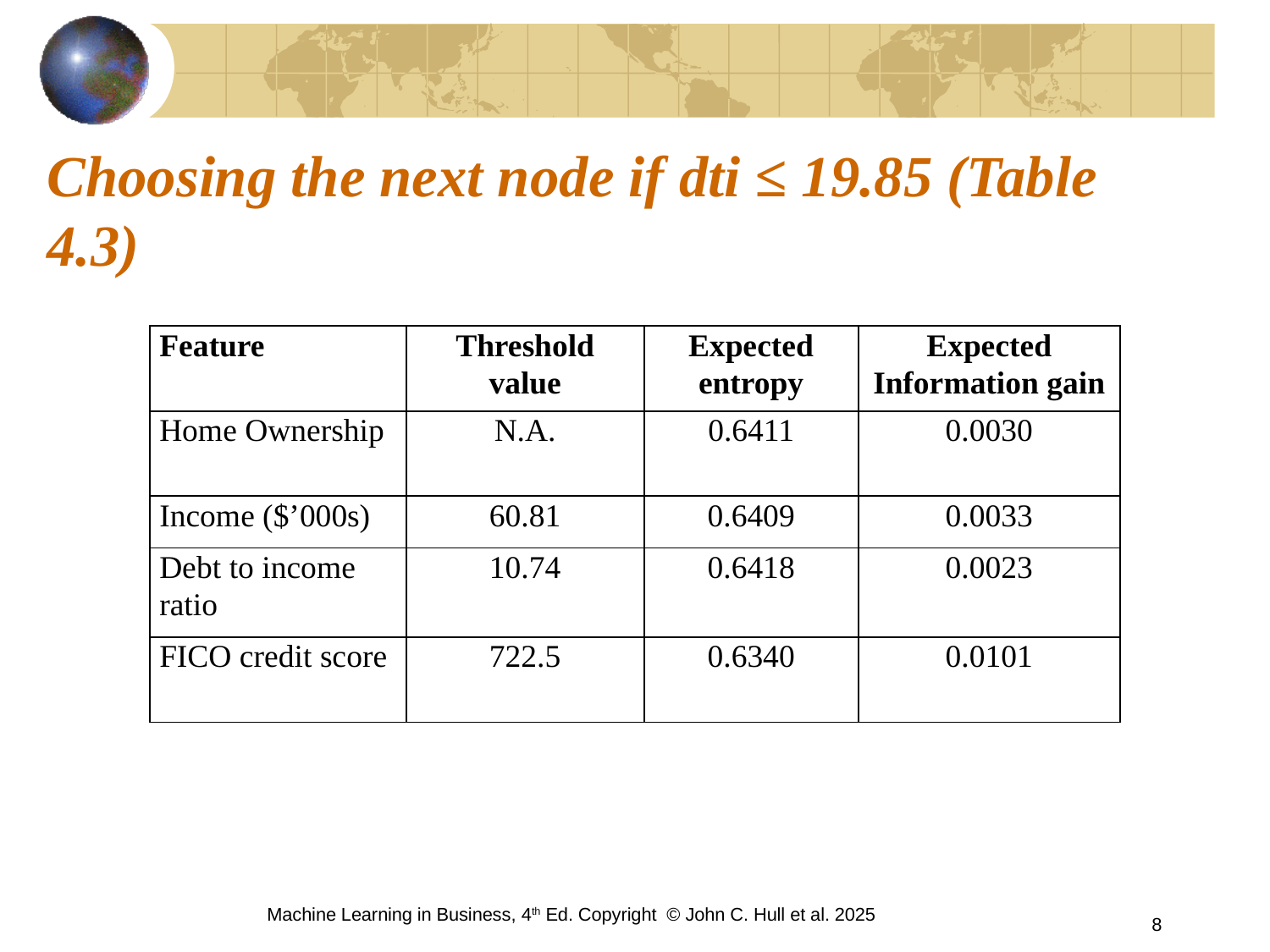

# Choosing the next node if dti ≤ 19.85 (Table 4.3)

| Feature | Threshold value | Expected entropy | Expected Information gain |
| --- | --- | --- | --- |
| Home Ownership | N.A. | 0.6411 | 0.0030 |
| Income ($’000s) | 60.81 | 0.6409 | 0.0033 |
| Debt to income ratio | 10.74 | 0.6418 | 0.0023 |
| FICO credit score | 722.5 | 0.6340 | 0.0101 |
Machine Learning in Business, 4th Ed. Copyright  © John C. Hull et al. 2025
8